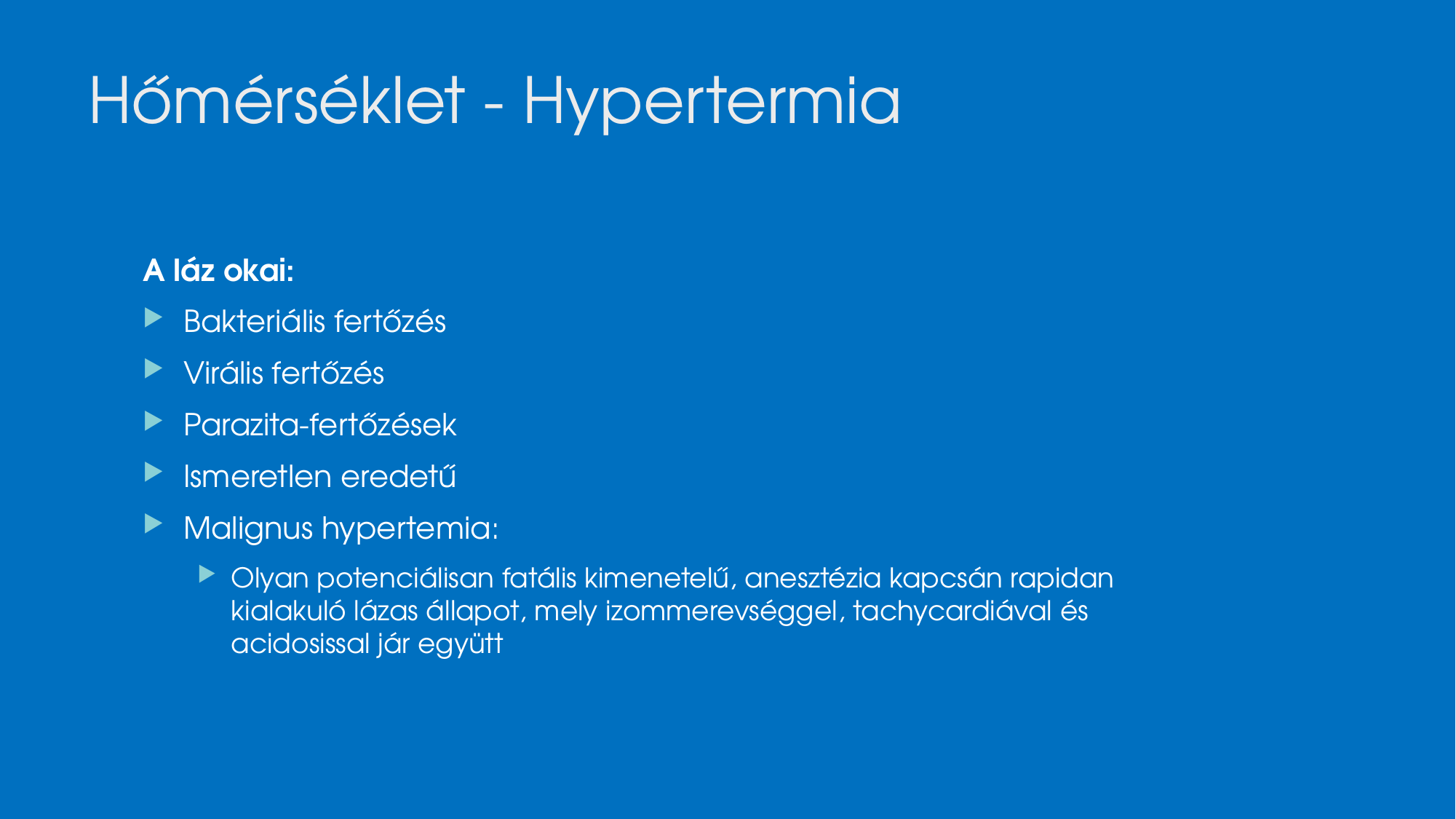

# Hőmérséklet - Hypertermia
A láz okai:
Bakteriális fertőzés
Virális fertőzés
Parazita-fertőzések
Ismeretlen eredetű
Malignus hypertemia:
Olyan potenciálisan fatális kimenetelű, anesztézia kapcsán rapidan kialakuló lázas állapot, mely izommerevséggel, tachycardiával és acidosissal jár együtt